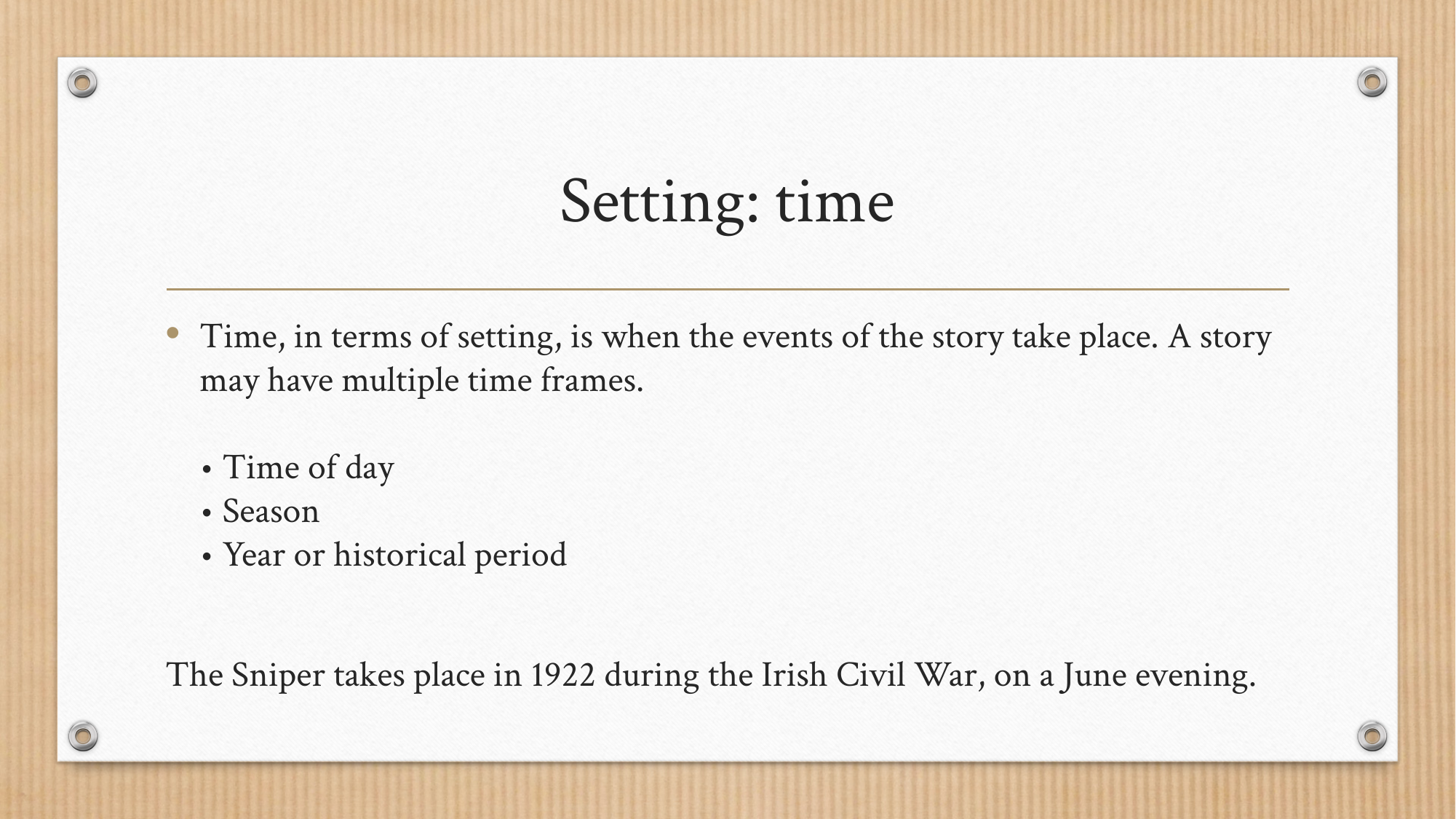

# Setting: time
Time, in terms of setting, is when the events of the story take place. A story may have multiple time frames.
• Time of day
• Season
• Year or historical period

The Sniper takes place in 1922 during the Irish Civil War, on a June evening.